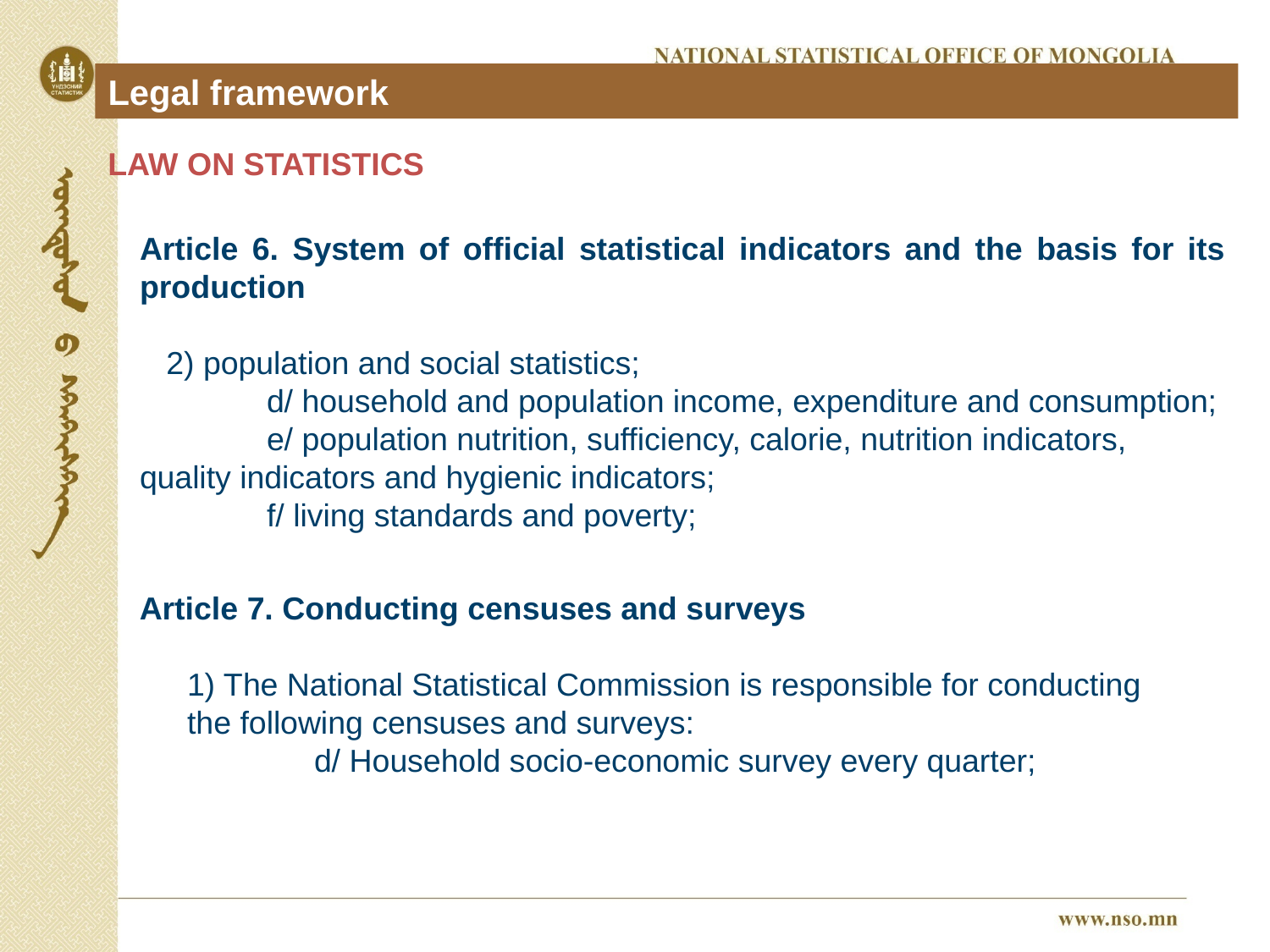

Legal framework
LAW ON STATISTICS
Article 6. System of official statistical indicators and the basis for its production

   2) population and social statistics;
	d/ household and population income, expenditure and consumption;
	e/ population nutrition, sufficiency, calorie, nutrition indicators, 	quality indicators and hygienic indicators;
	f/ living standards and poverty;
Article 7. Conducting censuses and surveys

	1) The National Statistical Commission is responsible for conducting the following censuses and surveys:
		d/ Household socio-economic survey every quarter;